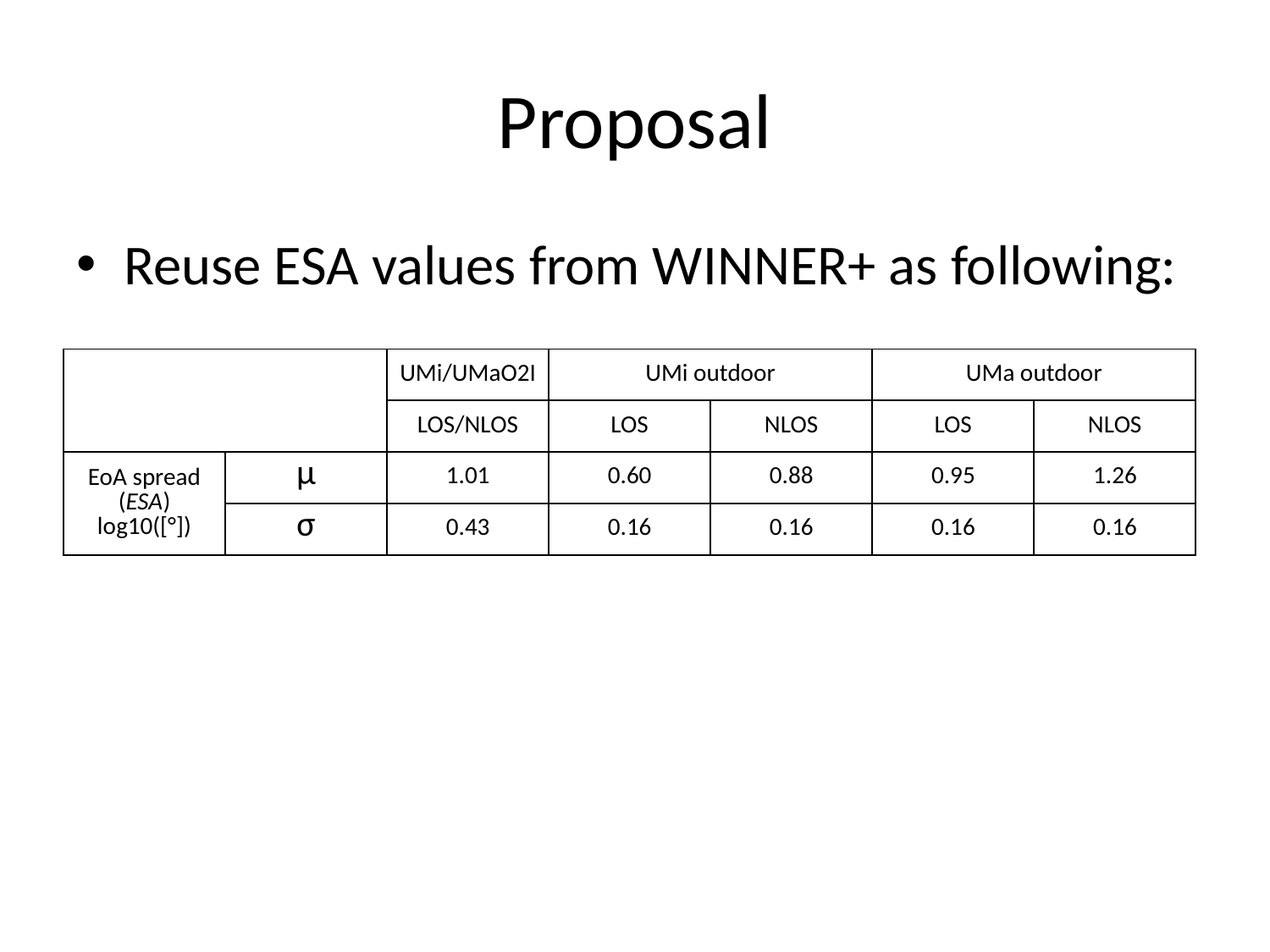

# Proposal
Reuse ESA values from WINNER+ as following:

|  |  | UMi/UMaO2I | UMi outdoor |  | UMa outdoor |  |
| --- | --- | --- | --- | --- | --- | --- |
|  |  | LOS/NLOS | LOS | NLOS | LOS | NLOS |
| EoA spread (ESA) log10([°]) | μ | 1.01 | 0.60 | 0.88 | 0.95 | 1.26 |
|  | σ | 0.43 | 0.16 | 0.16 | 0.16 | 0.16 |